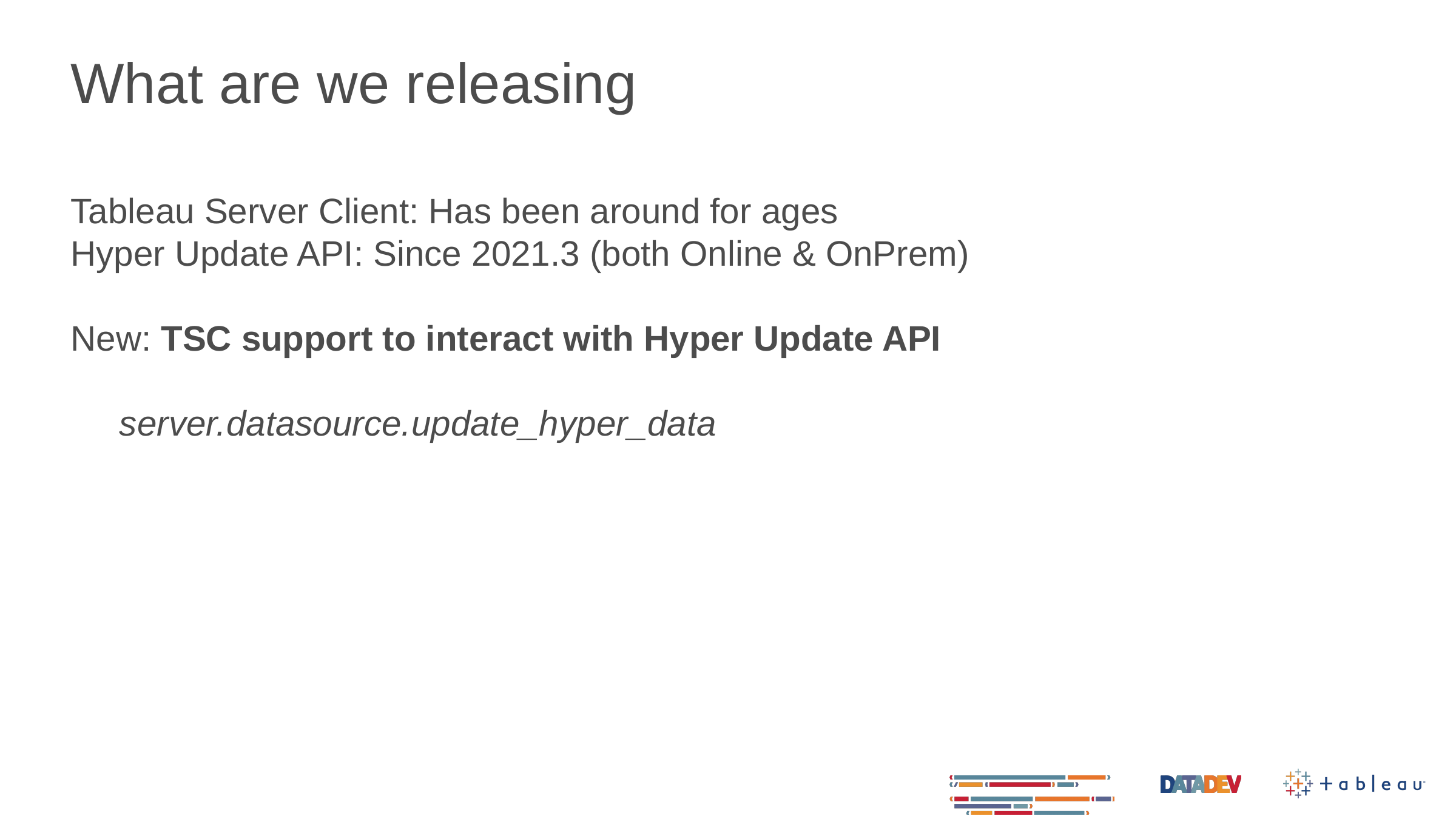

What are we releasing
Tableau Server Client: Has been around for ages
Hyper Update API: Since 2021.3 (both Online & OnPrem)

New: TSC support to interact with Hyper Update API

     server.datasource.update_hyper_data